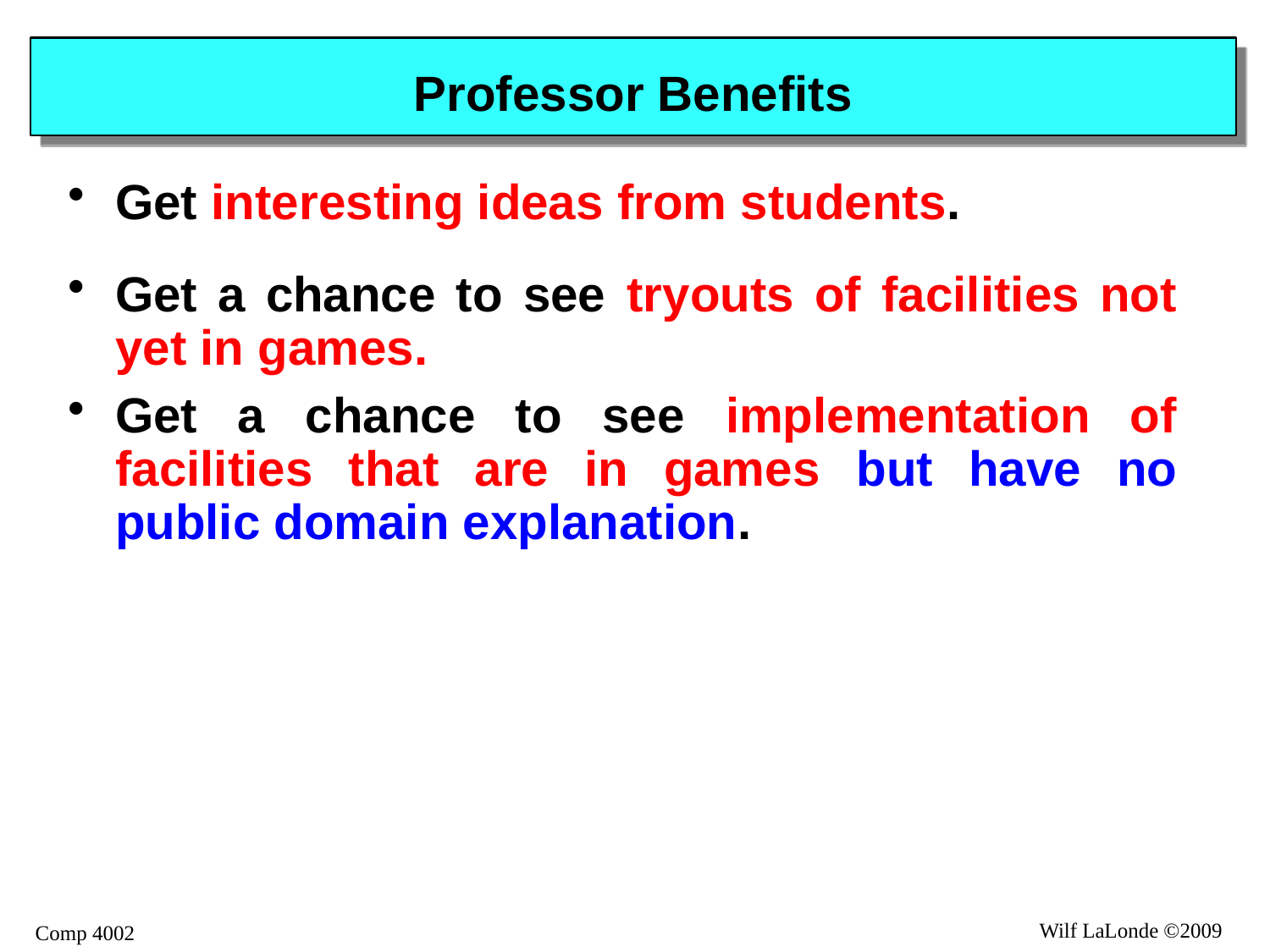

# Professor Benefits
Get interesting ideas from students.

Get a chance to see tryouts of facilities not yet in games.
Get a chance to see implementation of facilities that are in games but have no public domain explanation.